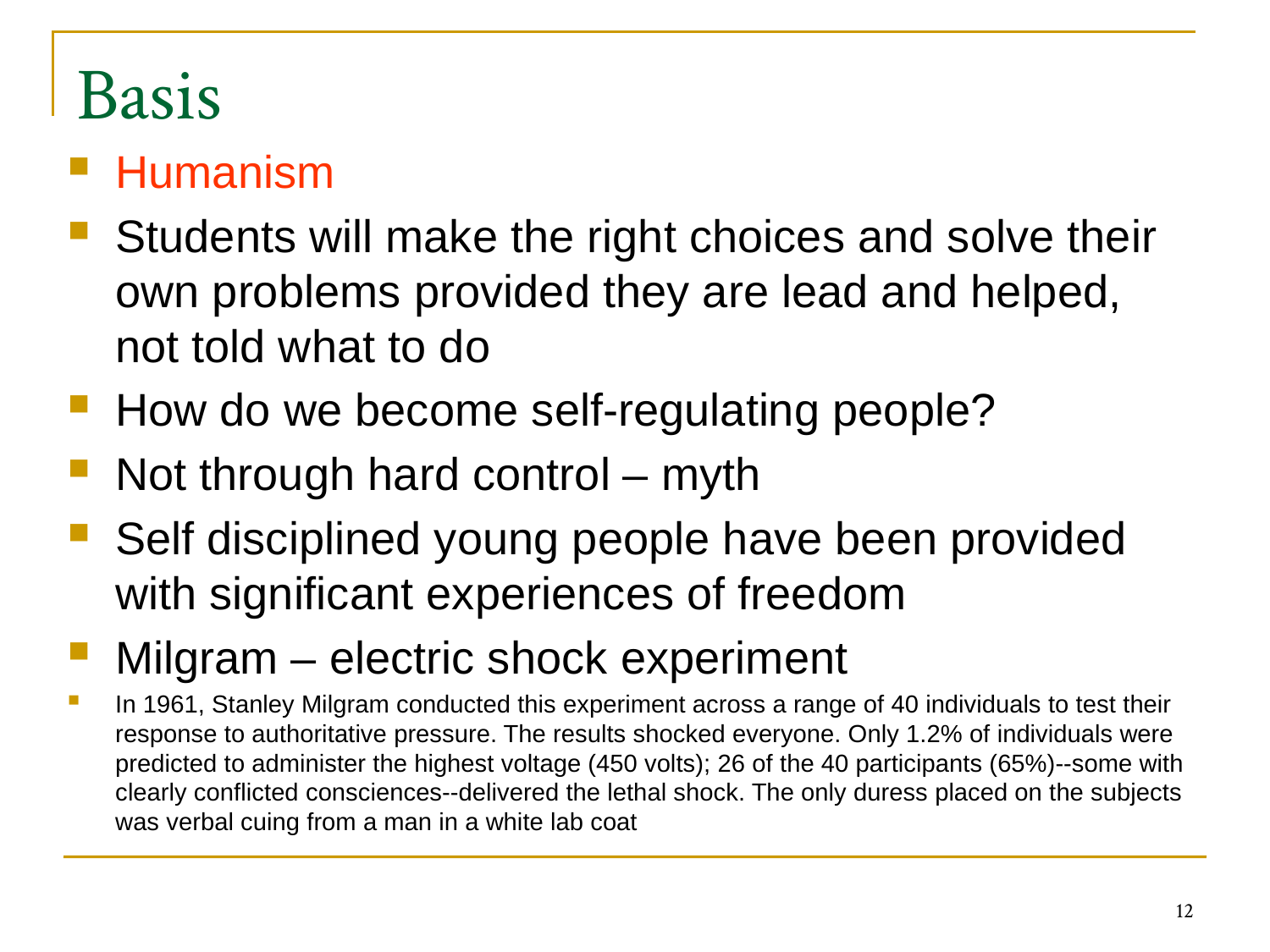

# Basis
Humanism
Students will make the right choices and solve their own problems provided they are lead and helped, not told what to do
How do we become self-regulating people?
Not through hard control – myth
Self disciplined young people have been provided with significant experiences of freedom
Milgram – electric shock experiment
In 1961, Stanley Milgram conducted this experiment across a range of 40 individuals to test their response to authoritative pressure. The results shocked everyone. Only 1.2% of individuals were predicted to administer the highest voltage (450 volts); 26 of the 40 participants (65%)--some with clearly conflicted consciences--delivered the lethal shock. The only duress placed on the subjects was verbal cuing from a man in a white lab coat
12